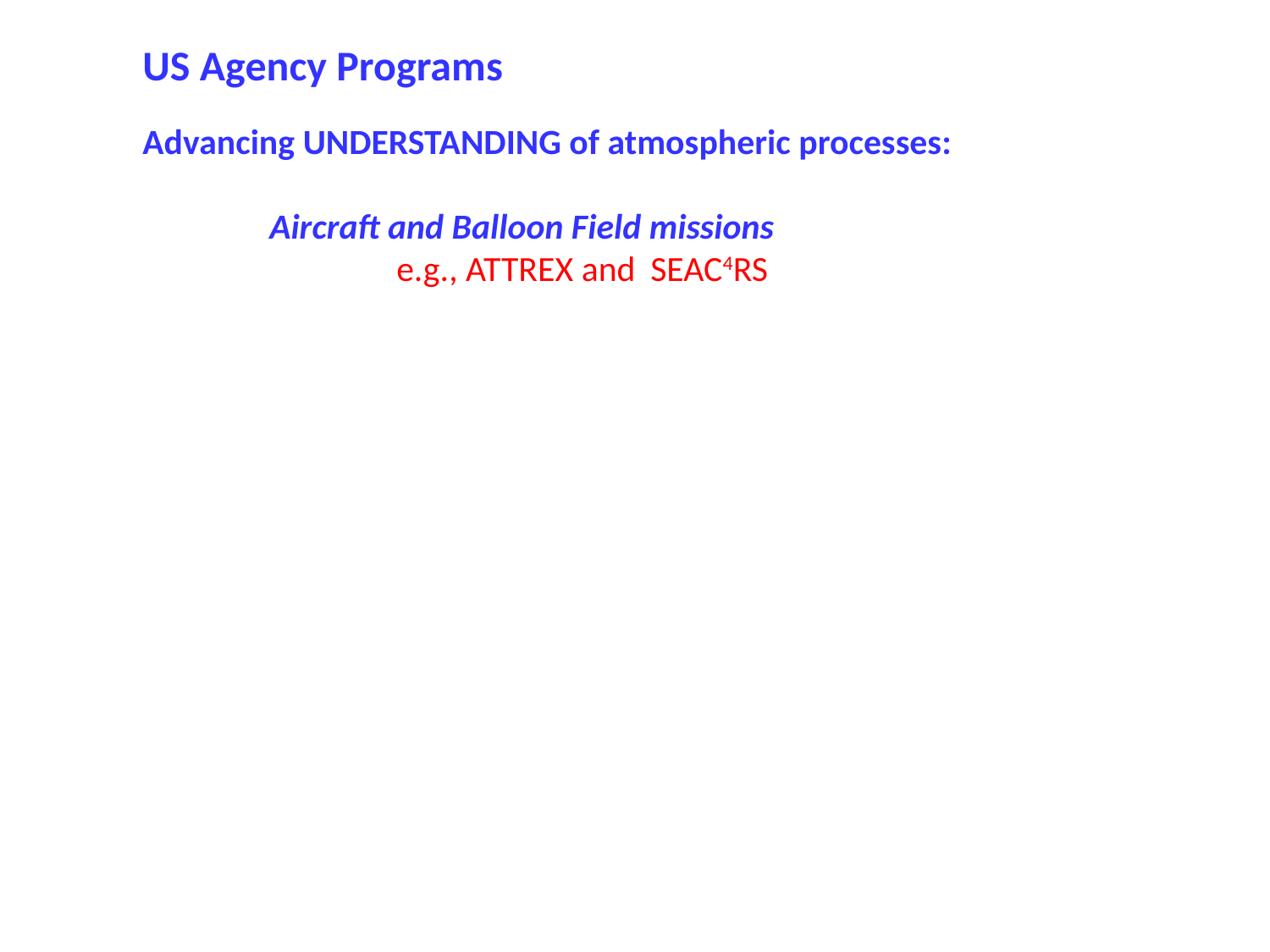

US Agency Programs

Advancing UNDERSTANDING of atmospheric processes:

	Aircraft and Balloon Field missions
		e.g., ATTREX and	SEAC4RS